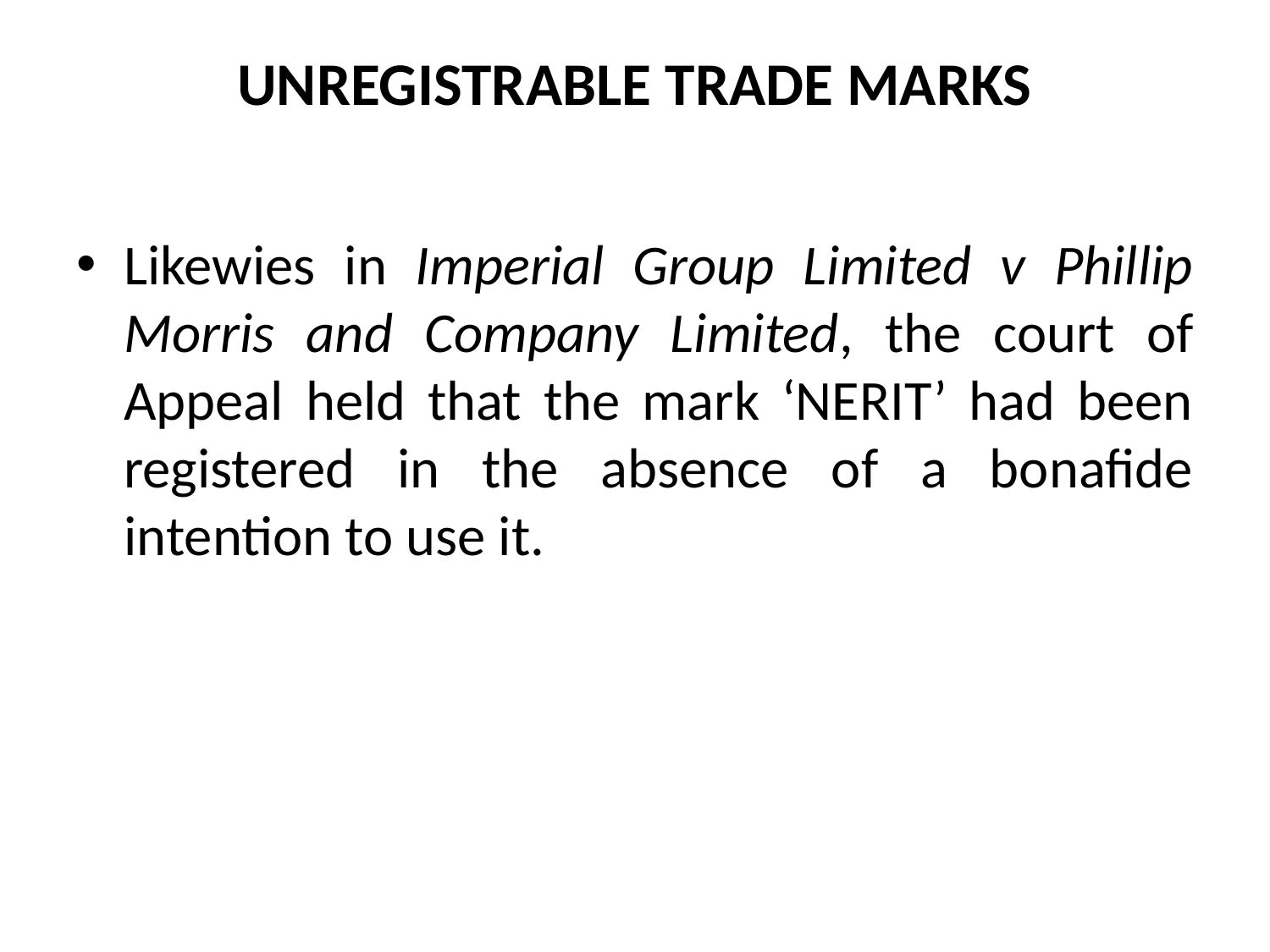

# UNREGISTRABLE TRADE MARKS
Likewies in Imperial Group Limited v Phillip Morris and Company Limited, the court of Appeal held that the mark ‘NERIT’ had been registered in the absence of a bonafide intention to use it.